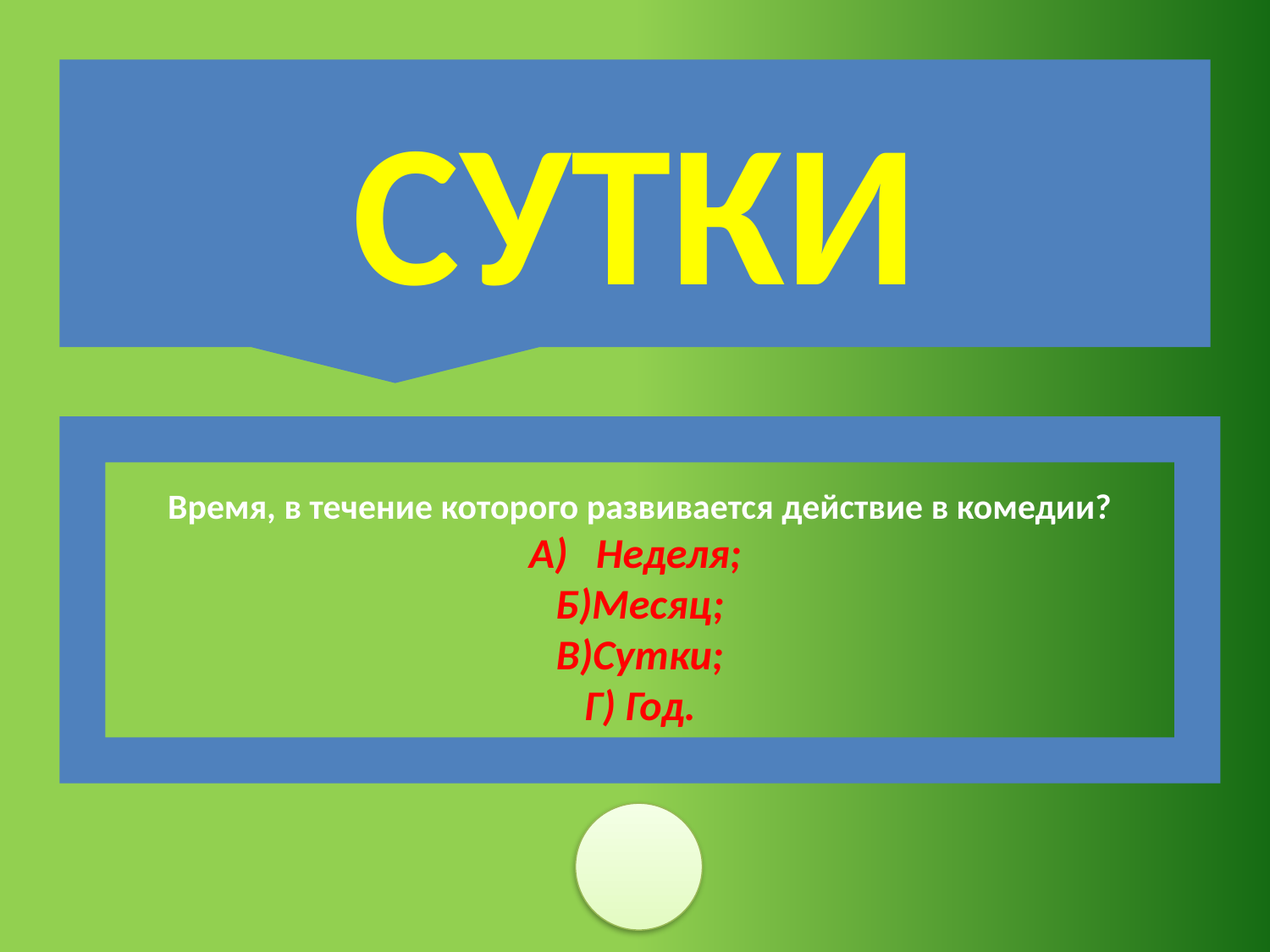

СУТКИ

Время, в течение которого развивается действие в комедии?
А)   Неделя;
Б)Месяц;
В)Сутки;
Г) Год.